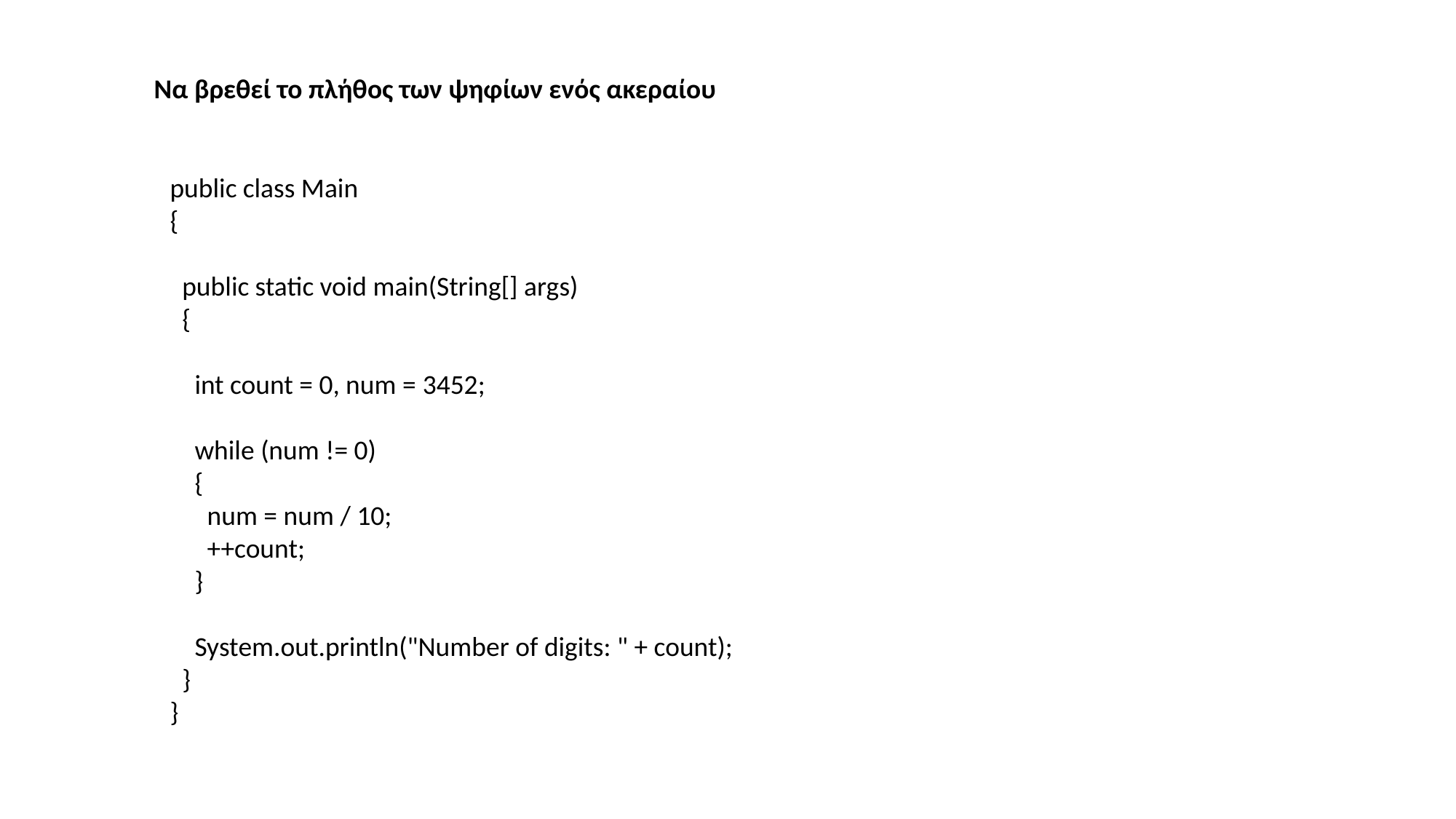

Να βρεθεί το πλήθος των ψηφίων ενός ακεραίου
public class Main
{

  public static void main(String[] args)
  {

    int count = 0, num = 3452;

    while (num != 0)
    {
      num = num / 10;
      ++count;
    }

    System.out.println("Number of digits: " + count);
  }
}